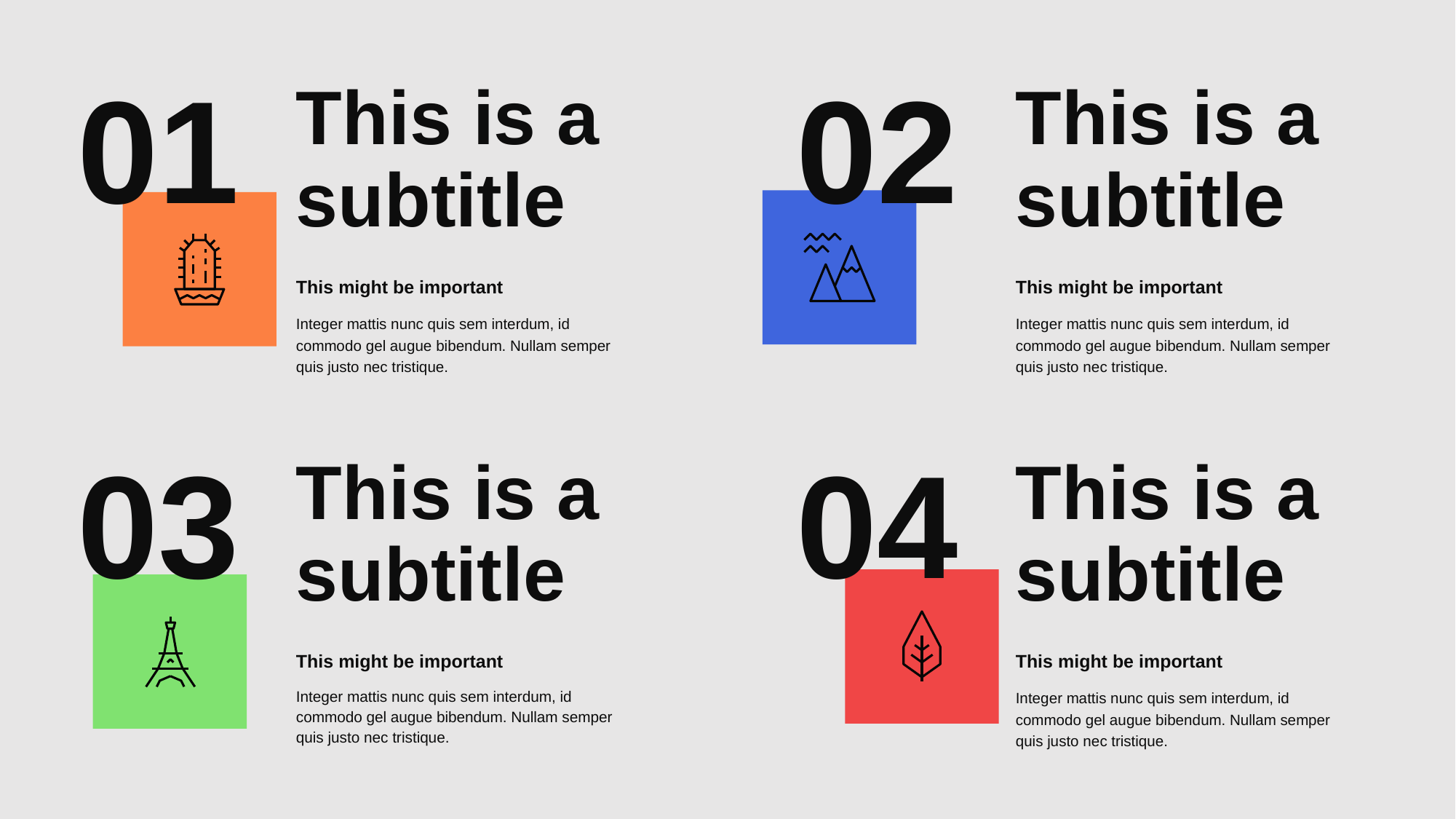

01
02
This is a subtitle
This is a subtitle

This might be important
This might be important
Integer mattis nunc quis sem interdum, id commodo gel augue bibendum. Nullam semper quis justo nec tristique.
Integer mattis nunc quis sem interdum, id commodo gel augue bibendum. Nullam semper quis justo nec tristique.
03
04
This is a subtitle
This is a subtitle

This might be important
This might be important
Integer mattis nunc quis sem interdum, id commodo gel augue bibendum. Nullam semper quis justo nec tristique.
Integer mattis nunc quis sem interdum, id commodo gel augue bibendum. Nullam semper quis justo nec tristique.